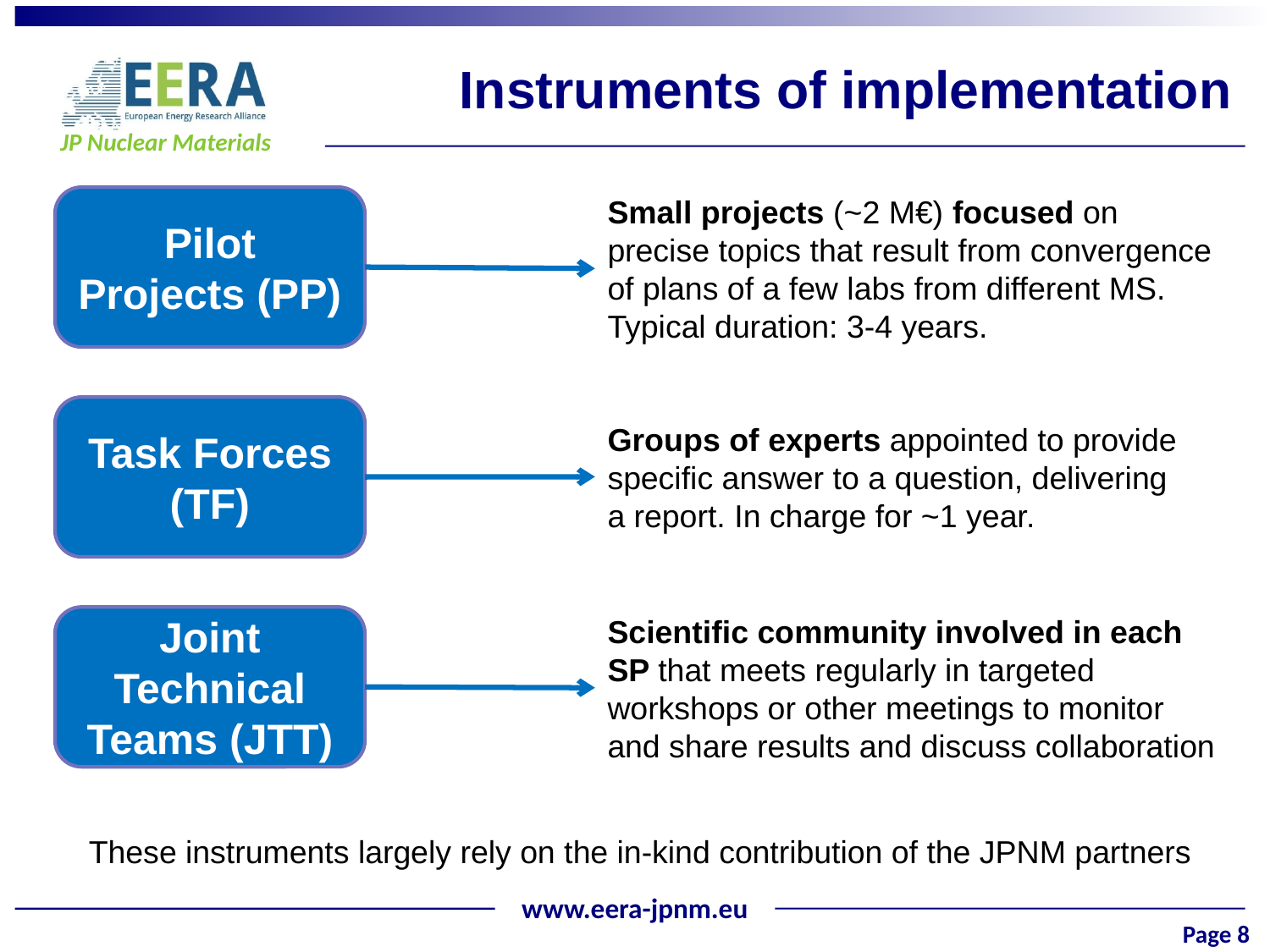

# Instruments of implementation
Small projects (~2 M€) focused on precise topics that result from convergence of plans of a few labs from different MS. Typical duration: 3-4 years.
Pilot Projects (PP)
Task Forces (TF)
Groups of experts appointed to provide specific answer to a question, delivering a report. In charge for ~1 year.
Scientific community involved in each SP that meets regularly in targeted workshops or other meetings to monitor and share results and discuss collaboration
Joint Technical Teams (JTT)
These instruments largely rely on the in-kind contribution of the JPNM partners